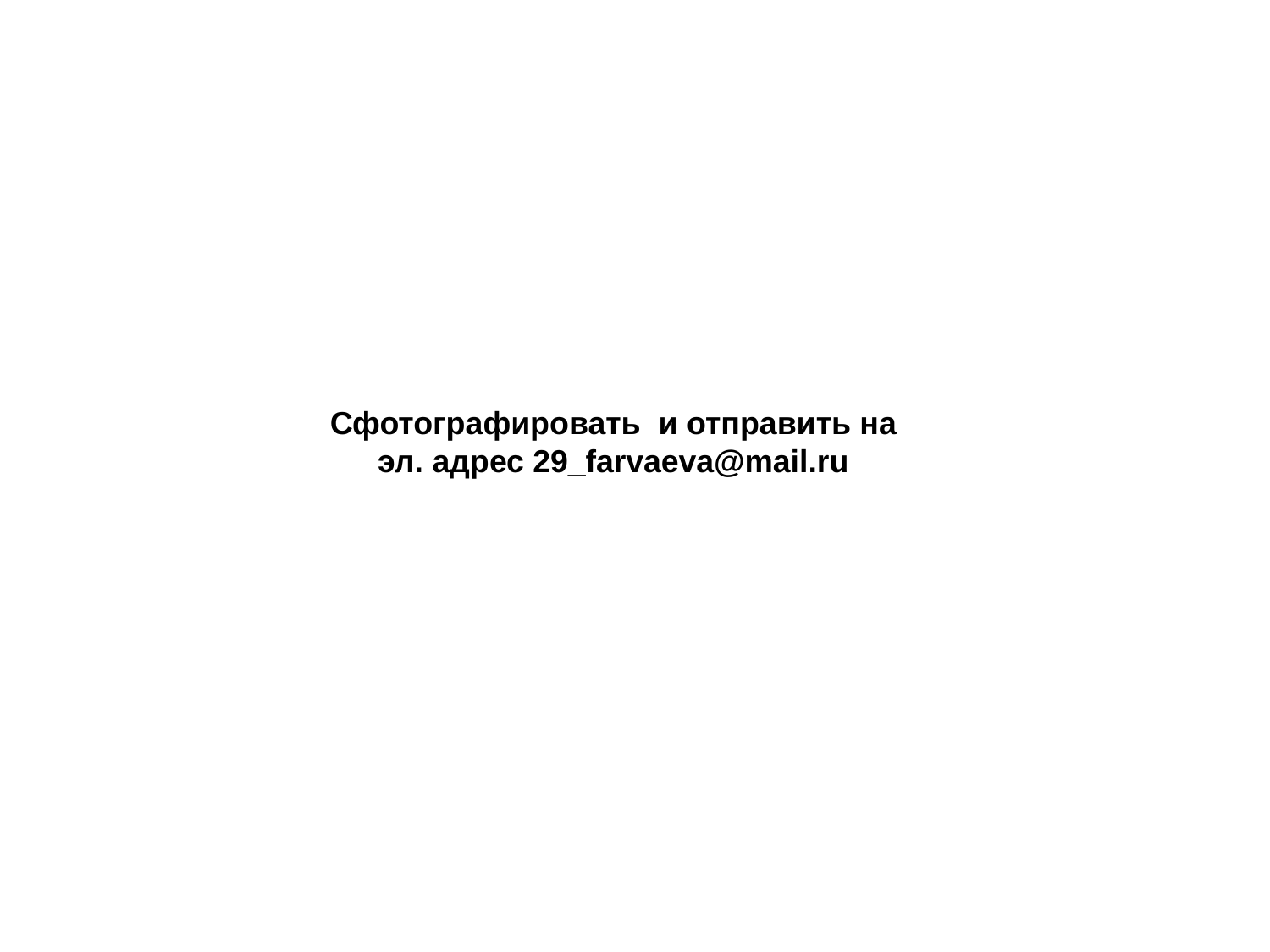

Сфотографировать  и отправить на эл. адрес 29_farvaeva@mail.ru